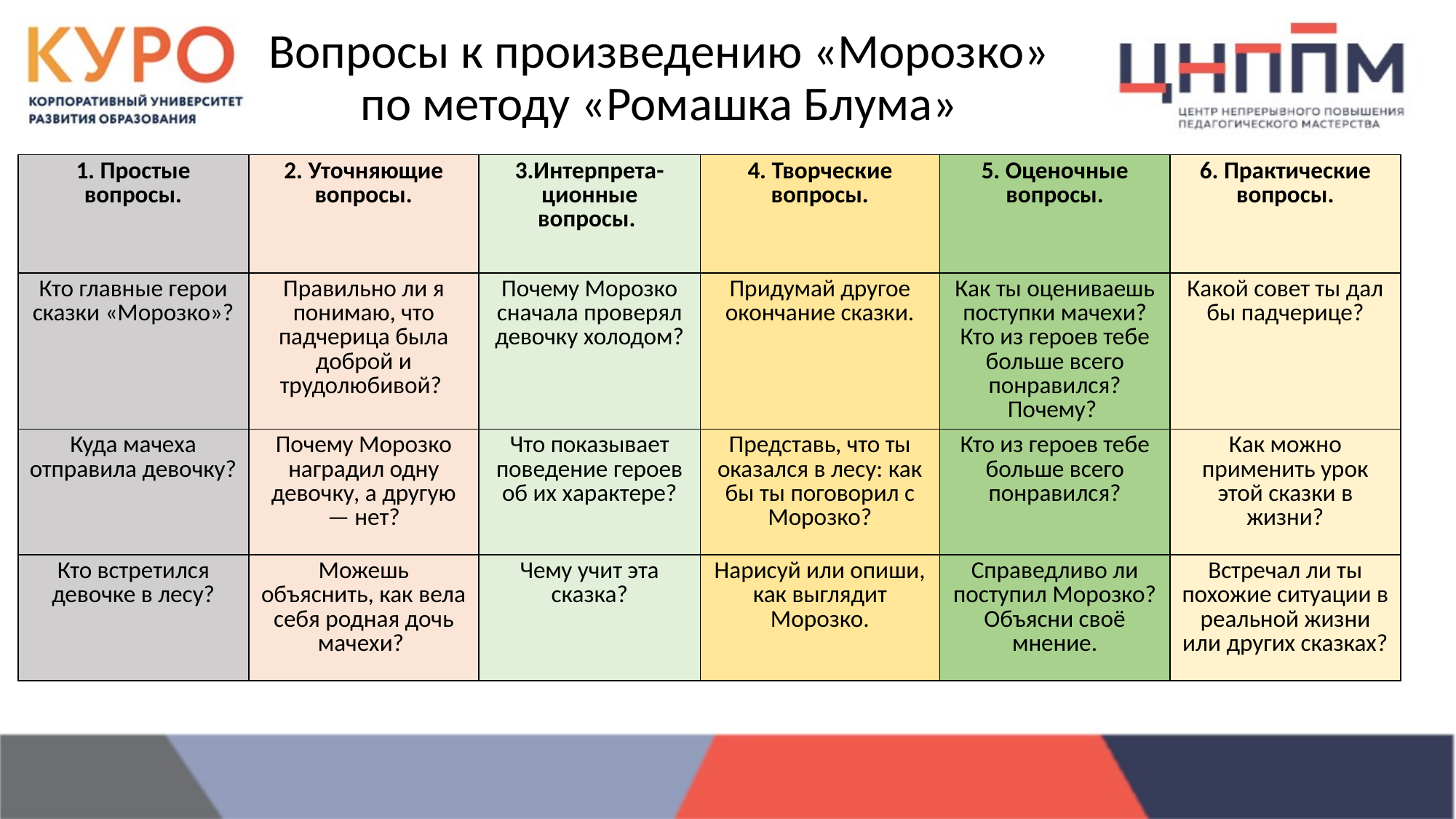

# Вопросы к произведению «Морозко» по методу «Ромашка Блума»
| 1. Простые вопросы. | 2. Уточняющие вопросы. | 3.Интерпрета-ционные вопросы. | 4. Творческие вопросы. | 5. Оценочные вопросы. | 6. Практические вопросы. |
| --- | --- | --- | --- | --- | --- |
| Кто главные герои сказки «Морозко»? | Правильно ли я понимаю, что падчерица была доброй и трудолюбивой? | Почему Морозко сначала проверял девочку холодом? | Придумай другое окончание сказки. | Как ты оцениваешь поступки мачехи? Кто из героев тебе больше всего понравился? Почему? | Какой совет ты дал бы падчерице? |
| Куда мачеха отправила девочку? | Почему Морозко наградил одну девочку, а другую — нет? | Что показывает поведение героев об их характере? | Представь, что ты оказался в лесу: как бы ты поговорил с Морозко? | Кто из героев тебе больше всего понравился? | Как можно применить урок этой сказки в жизни? |
| Кто встретился девочке в лесу? | Можешь объяснить, как вела себя родная дочь мачехи? | Чему учит эта сказка? | Нарисуй или опиши, как выглядит Морозко. | Справедливо ли поступил Морозко? Объясни своё мнение. | Встречал ли ты похожие ситуации в реальной жизни или других сказках? |